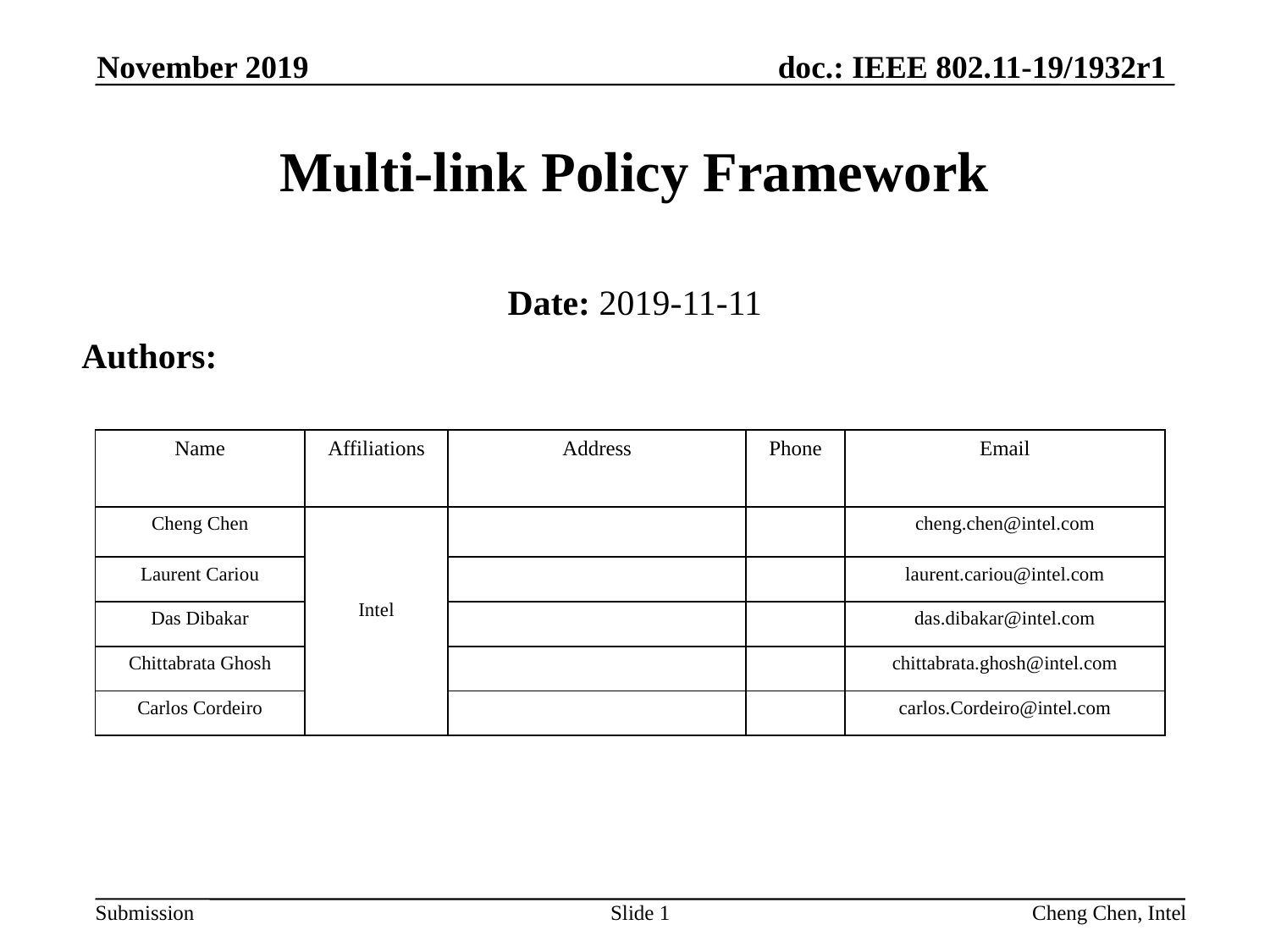

November 2019
# Multi-link Policy Framework
Date: 2019-11-11
Authors:
| Name | Affiliations | Address | Phone | Email |
| --- | --- | --- | --- | --- |
| Cheng Chen | Intel |  |  | cheng.chen@intel.com |
| Laurent Cariou |  |  |  | laurent.cariou@intel.com |
| Das Dibakar |  |  |  | das.dibakar@intel.com |
| Chittabrata Ghosh |  |  |  | chittabrata.ghosh@intel.com |
| Carlos Cordeiro |  |  |  | carlos.Cordeiro@intel.com |
Slide 1
Cheng Chen, Intel